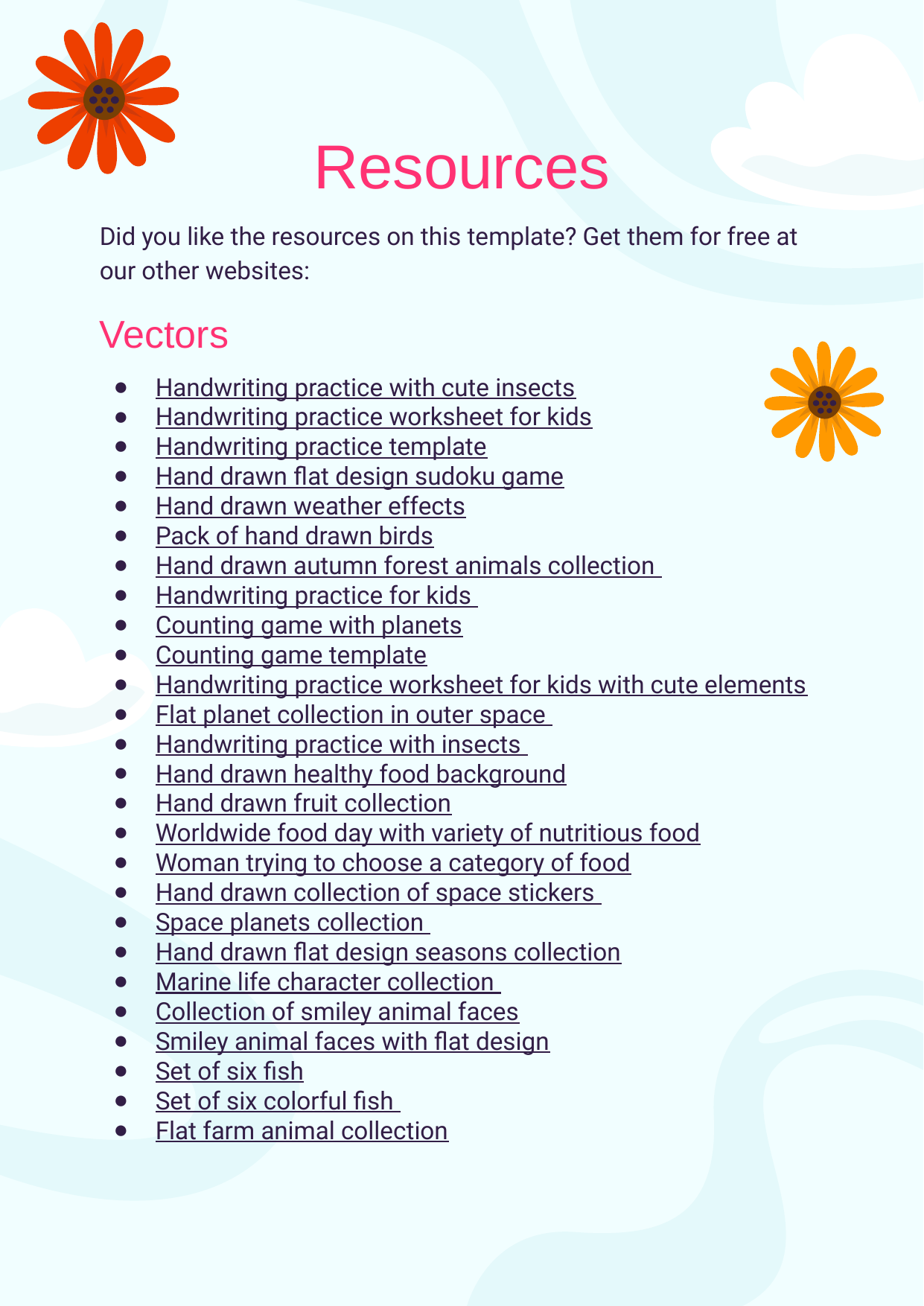

# Resources
Did you like the resources on this template? Get them for free at our other websites:
Vectors
Handwriting practice with cute insects
Handwriting practice worksheet for kids
Handwriting practice template
Hand drawn flat design sudoku game
Hand drawn weather effects
Pack of hand drawn birds
Hand drawn autumn forest animals collection
Handwriting practice for kids
Counting game with planets
Counting game template
Handwriting practice worksheet for kids with cute elements
Flat planet collection in outer space
Handwriting practice with insects
Hand drawn healthy food background
Hand drawn fruit collection
Worldwide food day with variety of nutritious food
Woman trying to choose a category of food
Hand drawn collection of space stickers
Space planets collection
Hand drawn flat design seasons collection
Marine life character collection
Collection of smiley animal faces
Smiley animal faces with flat design
Set of six fish
Set of six colorful fish
Flat farm animal collection